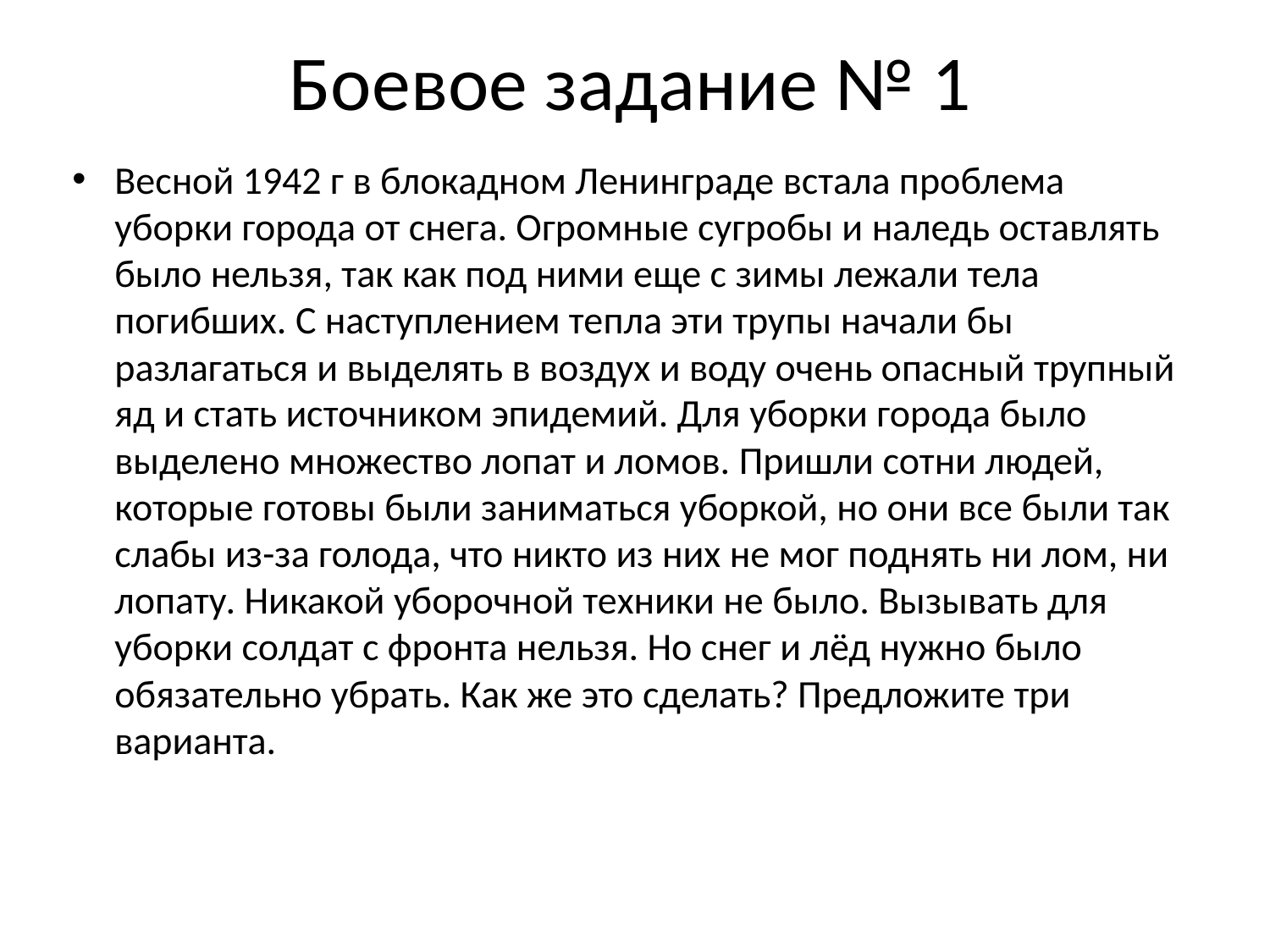

# Боевое задание № 1
Весной 1942 г в блокадном Ленинграде встала проблема уборки города от снега. Огромные сугробы и наледь оставлять было нельзя, так как под ними еще с зимы лежали тела погибших. С наступлением тепла эти трупы начали бы разлагаться и выделять в воздух и воду очень опасный трупный яд и стать источником эпидемий. Для уборки города было выделено множество лопат и ломов. Пришли сотни людей, которые готовы были заниматься уборкой, но они все были так слабы из-за голода, что никто из них не мог поднять ни лом, ни лопату. Никакой уборочной техники не было. Вызывать для уборки солдат с фронта нельзя. Но снег и лёд нужно было обязательно убрать. Как же это сделать? Предложите три варианта.